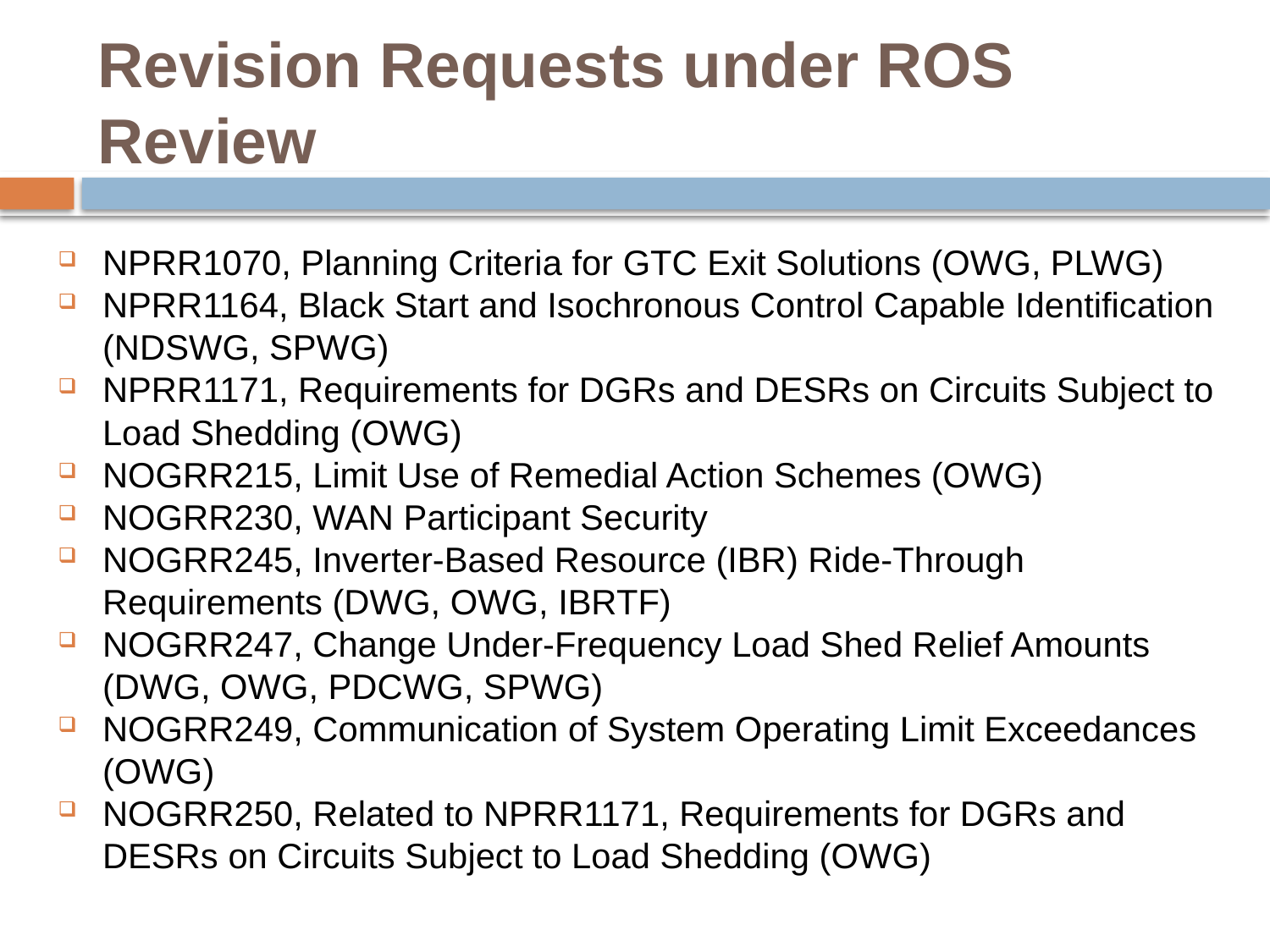

# Revision Requests under ROS Review
NPRR1070, Planning Criteria for GTC Exit Solutions (OWG, PLWG)
NPRR1164, Black Start and Isochronous Control Capable Identification (NDSWG, SPWG)
NPRR1171, Requirements for DGRs and DESRs on Circuits Subject to Load Shedding (OWG)
NOGRR215, Limit Use of Remedial Action Schemes (OWG)
NOGRR230, WAN Participant Security
NOGRR245, Inverter-Based Resource (IBR) Ride-Through Requirements (DWG, OWG, IBRTF)
NOGRR247, Change Under-Frequency Load Shed Relief Amounts (DWG, OWG, PDCWG, SPWG)
NOGRR249, Communication of System Operating Limit Exceedances (OWG)
NOGRR250, Related to NPRR1171, Requirements for DGRs and DESRs on Circuits Subject to Load Shedding (OWG)